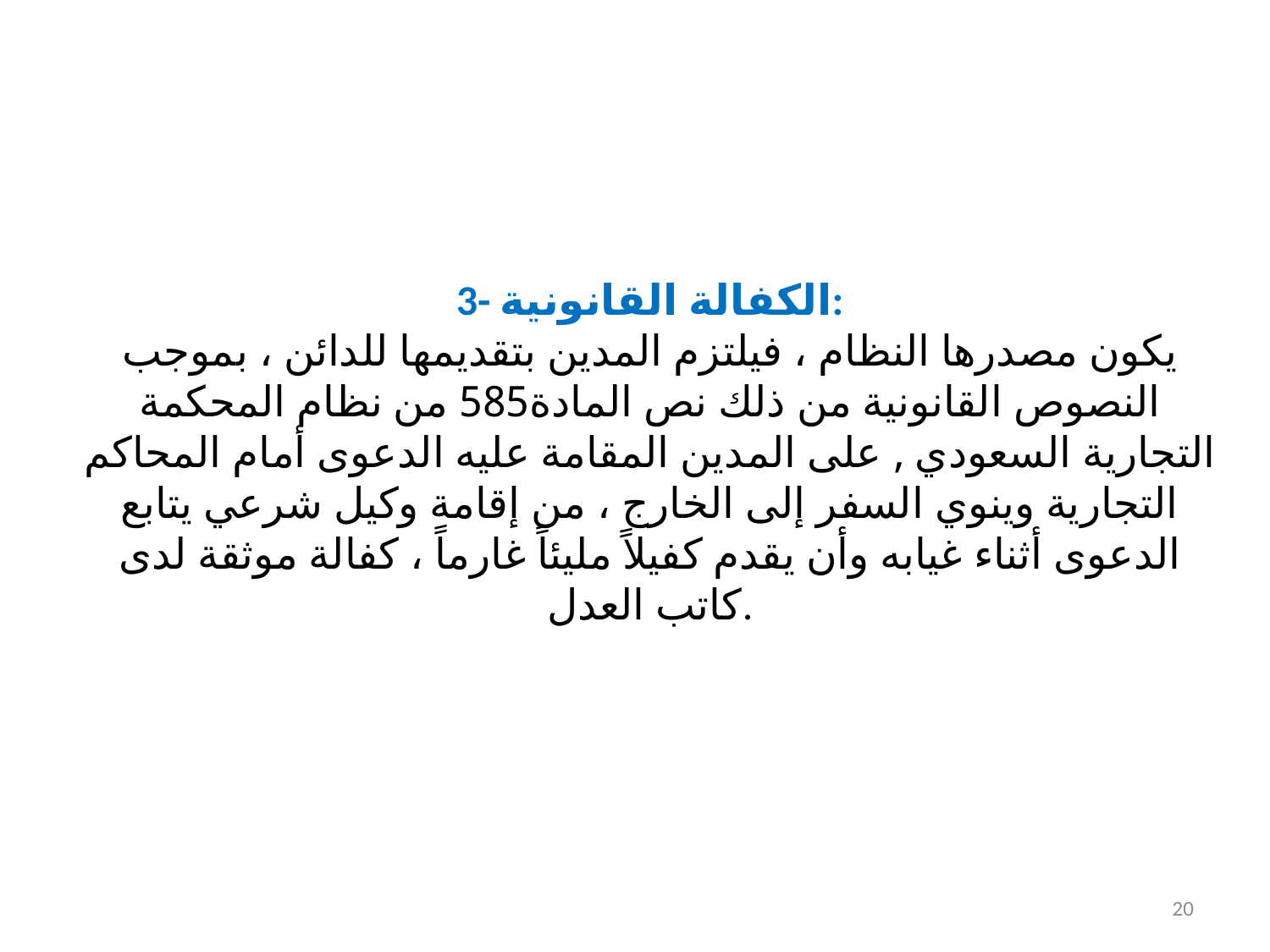

3- الكفالة القانونية:
يكون مصدرها النظام ، فيلتزم المدين بتقديمها للدائن ، بموجب النصوص القانونية من ذلك نص المادة585 من نظام المحكمة التجارية السعودي , على المدين المقامة عليه الدعوى أمام المحاكم التجارية وينوي السفر إلى الخارج ، من إقامة وكيل شرعي يتابع الدعوى أثناء غيابه وأن يقدم كفيلاً مليئاً غارماً ، كفالة موثقة لدى كاتب العدل.
20